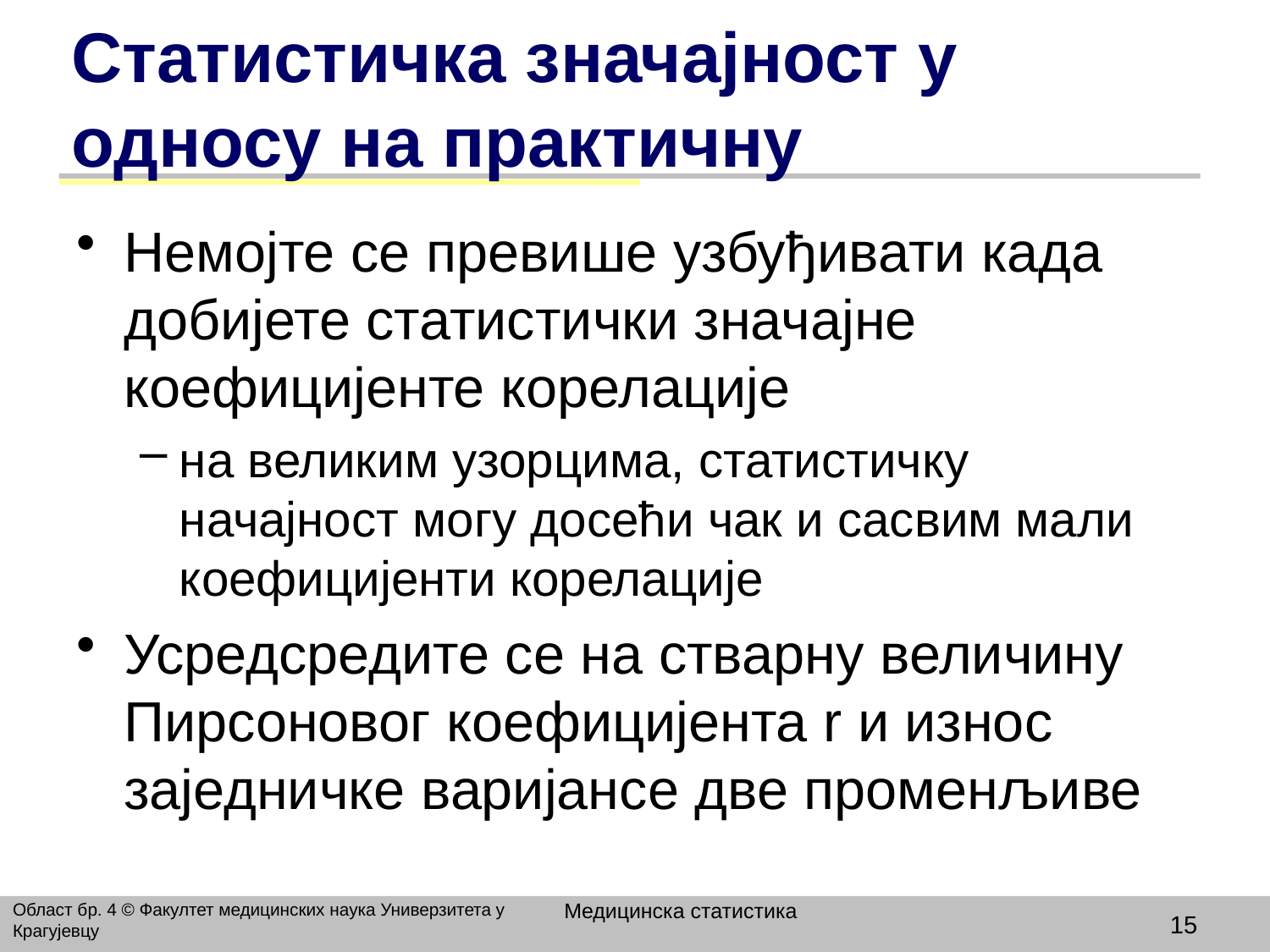

# Статистичка значајност у односу на практичну
Немојте се превише узбуђивати када добијете статистички значајне коефицијенте корелације
на великим узорцима, статистичку начајност могу досећи чак и сасвим мали коефицијенти корелације
Усредсредите се на стварну величину Пирсоновог коефицијента r и износ заједничке варијансе две променљиве

Медицинска статистика
Област бр. 4 © Факултет медицинских наука Универзитета у Крагујевцу
15